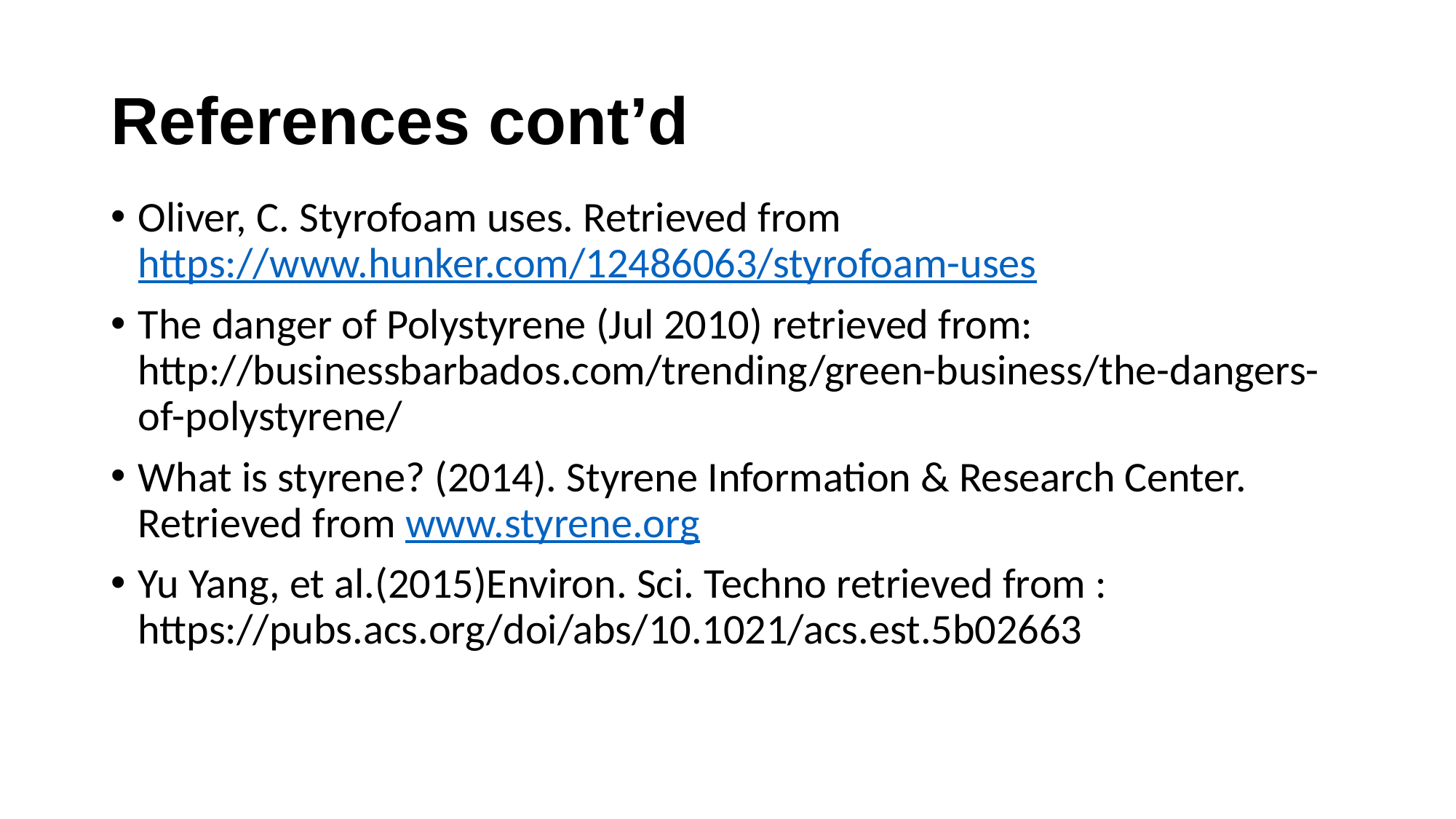

# References cont’d
Oliver, C. Styrofoam uses. Retrieved from https://www.hunker.com/12486063/styrofoam-uses
The danger of Polystyrene (Jul 2010) retrieved from: http://businessbarbados.com/trending/green-business/the-dangers-of-polystyrene/
What is styrene? (2014). Styrene Information & Research Center. Retrieved from www.styrene.org
Yu Yang, et al.(2015)Environ. Sci. Techno retrieved from : https://pubs.acs.org/doi/abs/10.1021/acs.est.5b02663